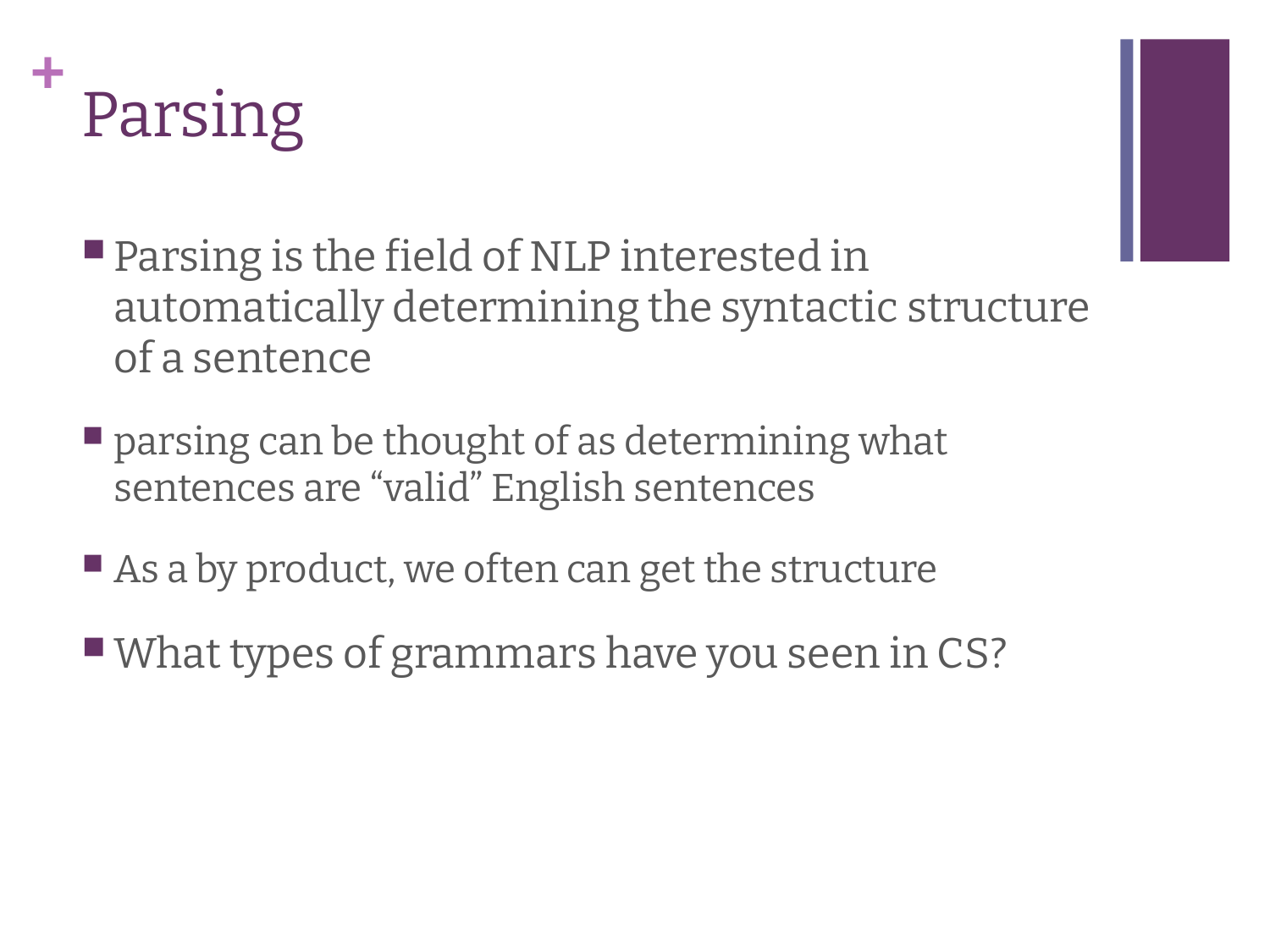

# Parsing
Parsing is the field of NLP interested in automatically determining the syntactic structure of a sentence
parsing can be thought of as determining what sentences are “valid” English sentences
As a by product, we often can get the structure
What types of grammars have you seen in CS?